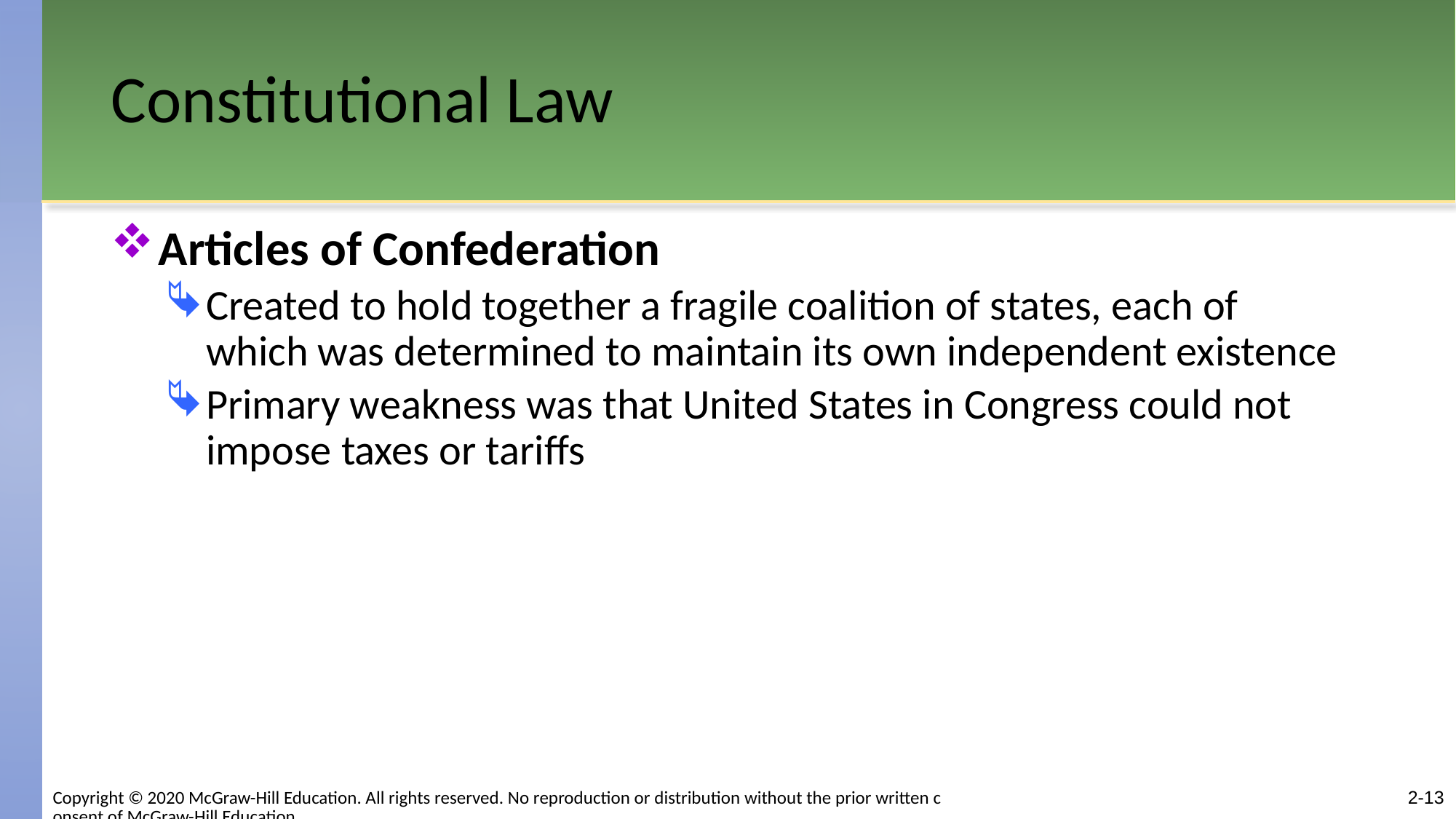

# Constitutional Law
Articles of Confederation
Created to hold together a fragile coalition of states, each of which was determined to maintain its own independent existence
Primary weakness was that United States in Congress could not impose taxes or tariffs

2-13
Copyright © 2020 McGraw-Hill Education. All rights reserved. No reproduction or distribution without the prior written consent of McGraw-Hill Education.